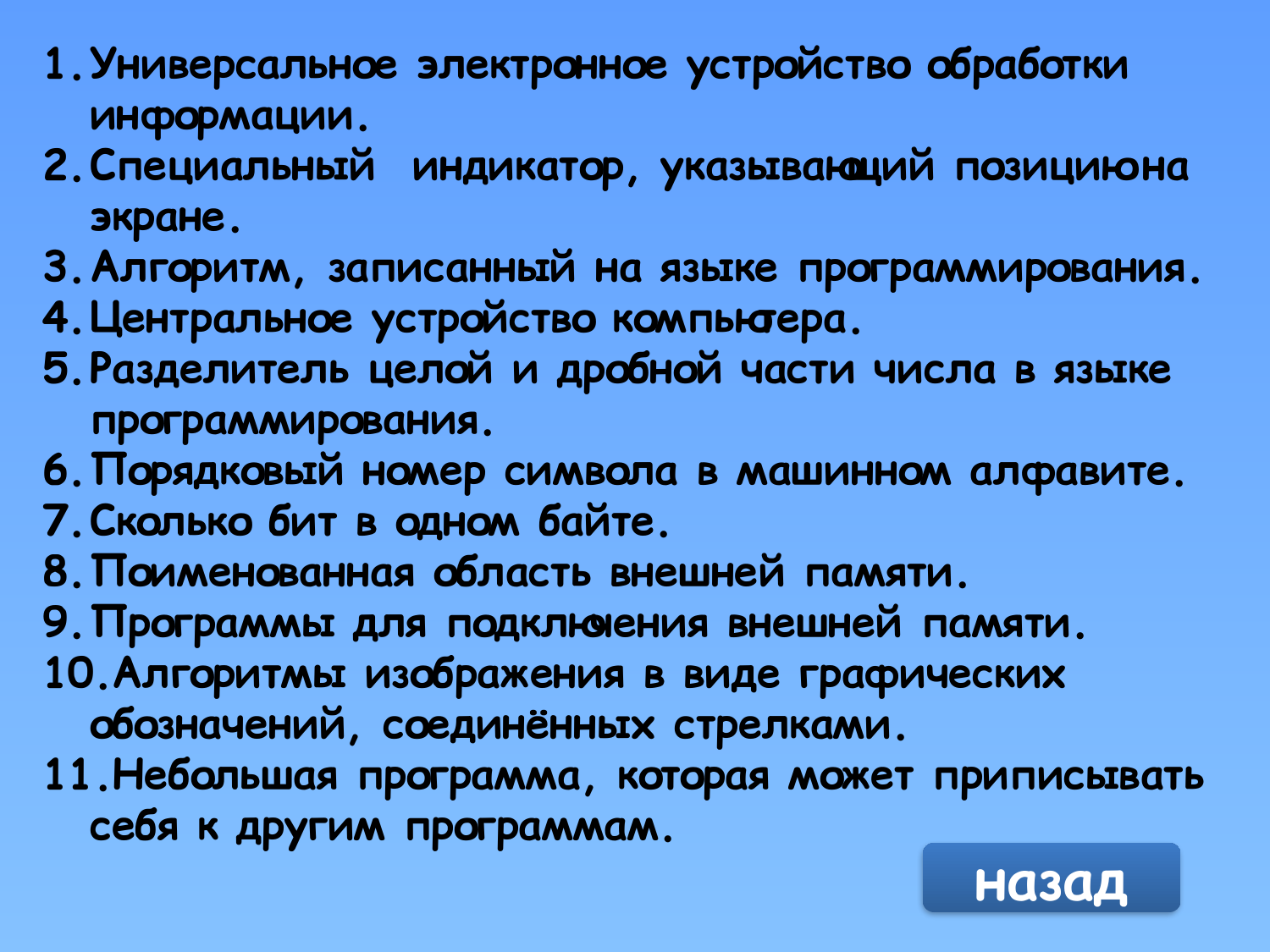

Универсальное электронное устройство обработки информации.
Специальный  индикатор, указывающий позицию на экране.
Алгоритм, записанный на языке программирования.
Центральное устройство компьютера.
Разделитель целой и дробной части числа в языке программирования.
Порядковый номер символа в машинном алфавите.
Сколько бит в одном байте.
Поименованная область внешней памяти.
Программы для подключения внешней памяти.
Алгоритмы изображения в виде графических обозначений, соединённых стрелками.
Небольшая программа, которая может приписывать себя к другим программам.

назад